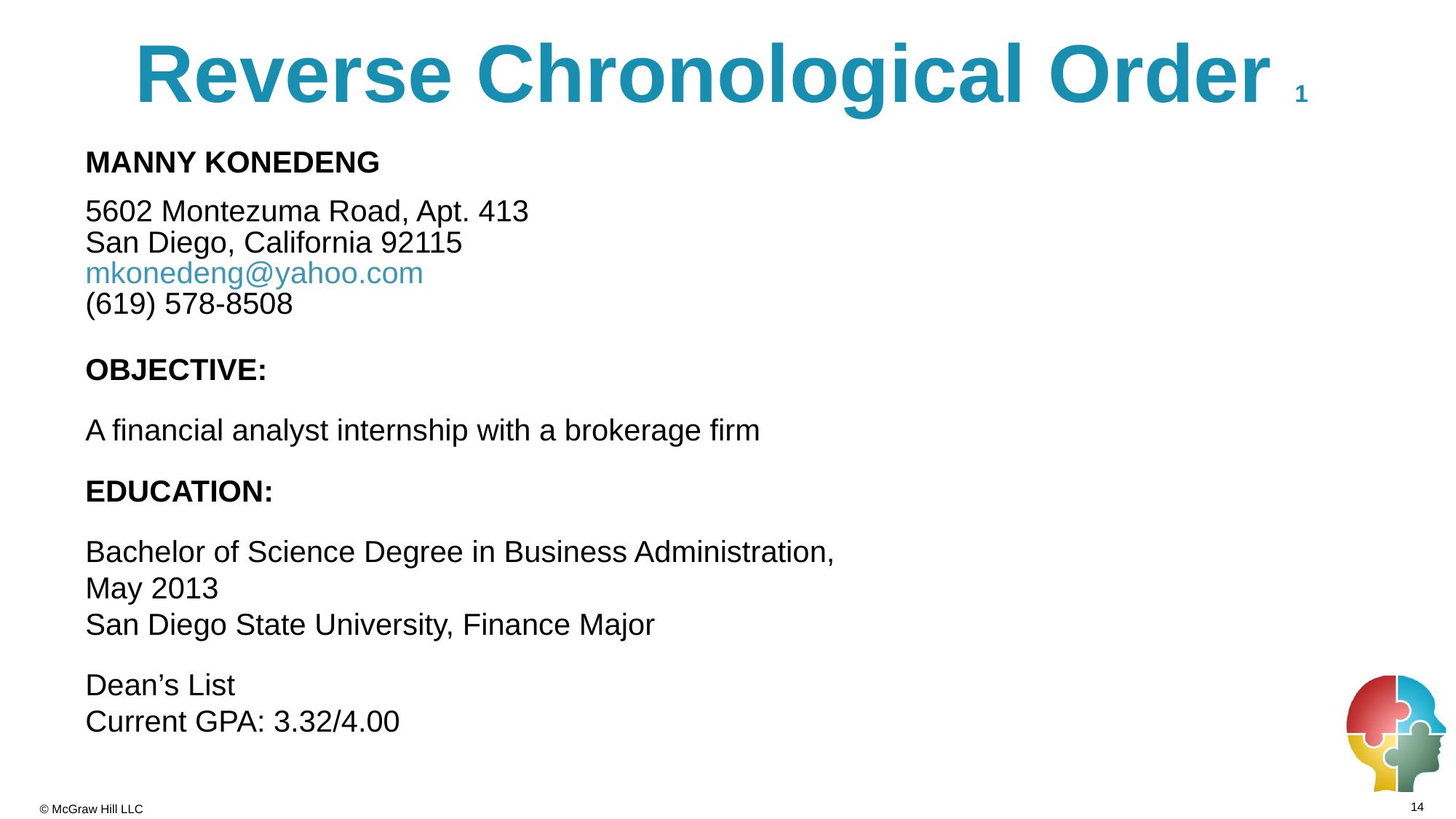

# Reverse Chronological Order 1
MANNY KONEDENG
5602 Montezuma Road, Apt. 413
San Diego, California 92115
mkonedeng@yahoo.com
(619) 578-8508
OBJECTIVE:
A financial analyst internship with a brokerage firm
EDUCATION:
Bachelor of Science Degree in Business Administration,
May 2013
San Diego State University, Finance Major
Dean’s List
Current GPA: 3.32/4.00
14